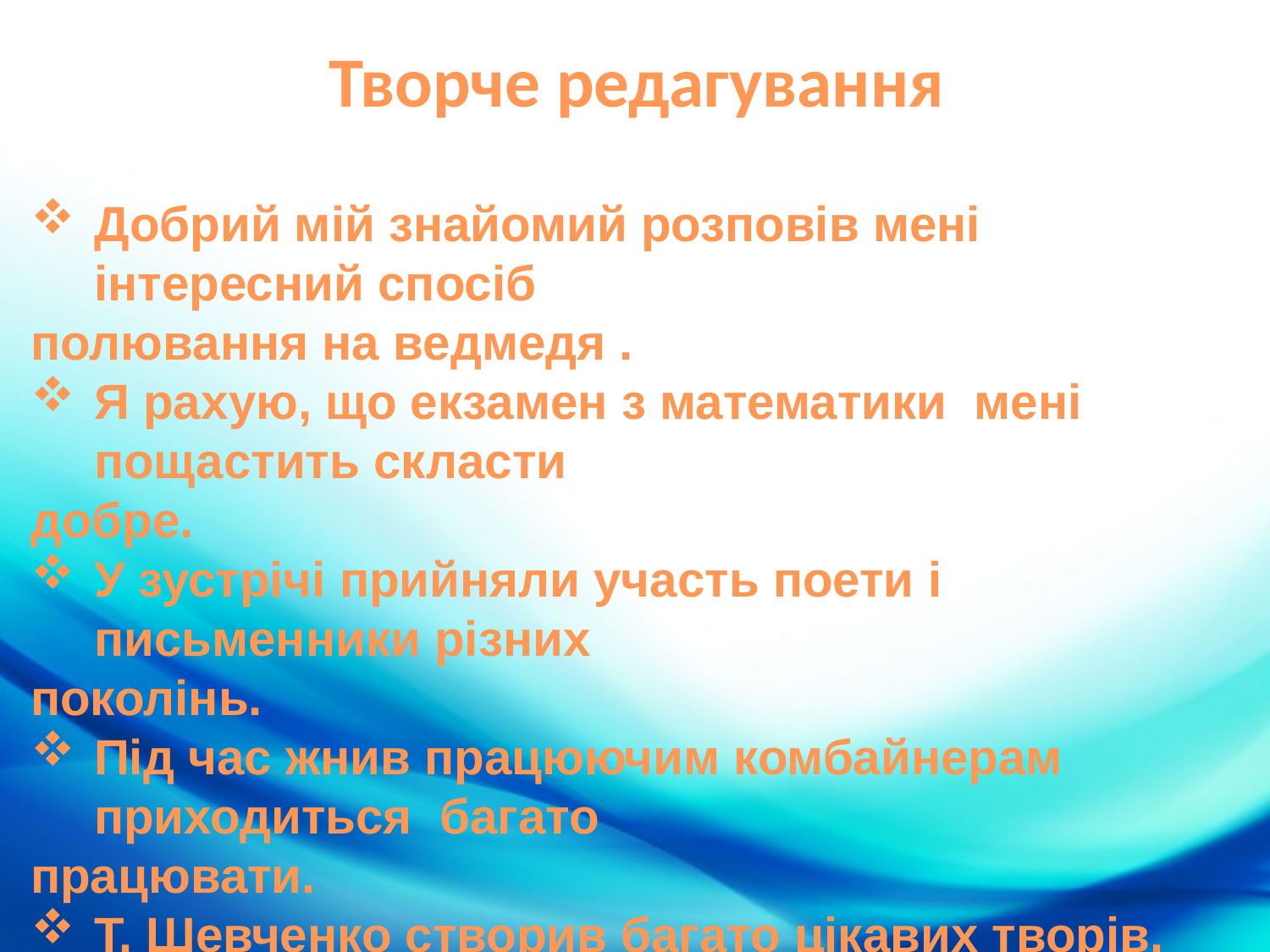

Творче редагування
Добрий мій знайомий розповів мені інтересний спосіб
полювання на ведмедя .
Я рахую, що екзамен з математики  мені пощастить скласти
добре.
У зустрічі прийняли участь поети і письменники різних
поколінь.
Під час жнив працюючим комбайнерам приходиться  багато
працювати.
Т. Шевченко створив багато цікавих творів.
Молоді лікарі віддають любимій професії душу і серце.
Туристична подорож  тривала дві неділі .